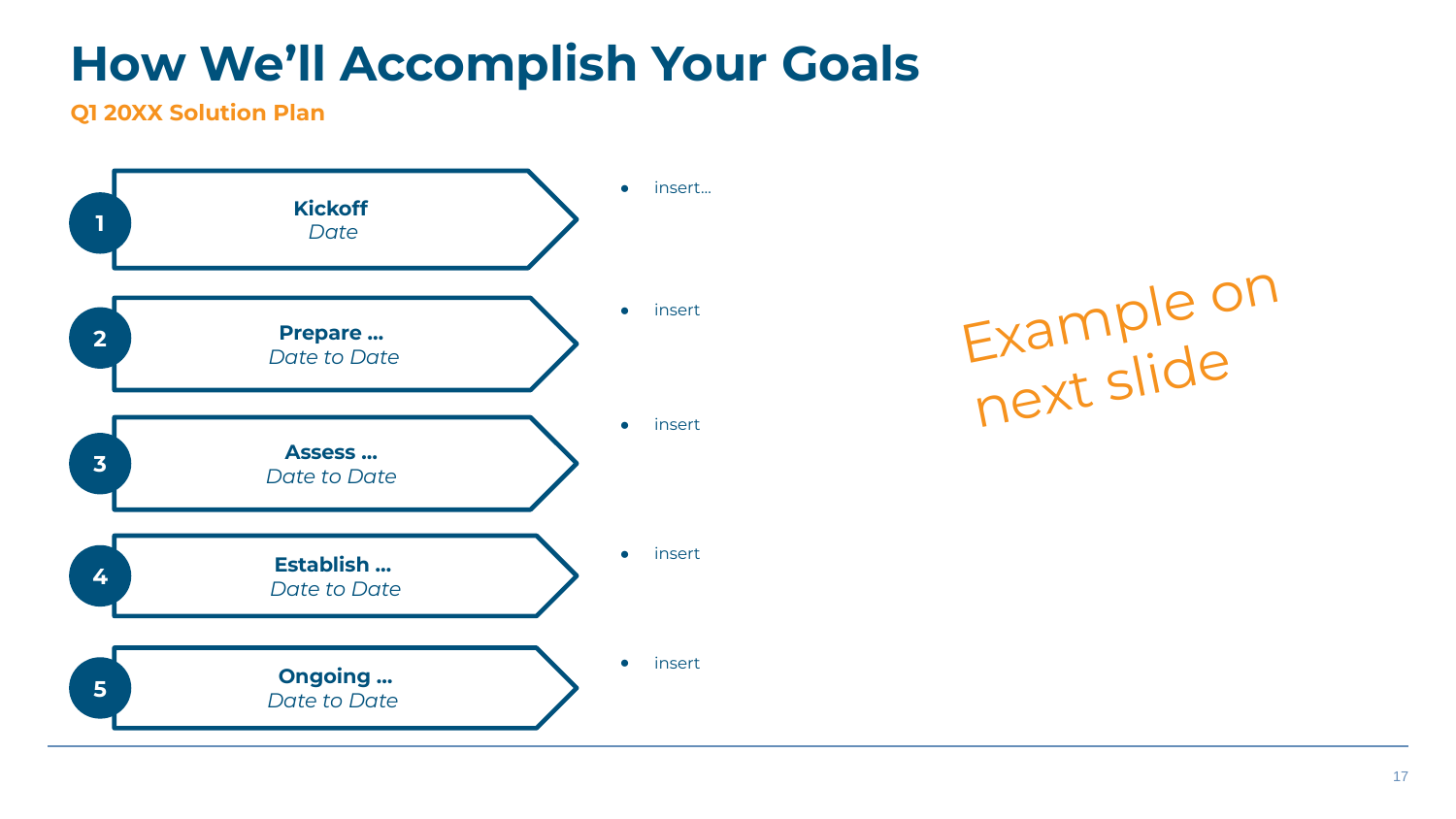

How We’ll Accomplish Your Goals
Q1 20XX Solution Plan

insert…
Kickoff
Date
1
Example on next slide
insert
Prepare …
Date to Date
2
insert
Assess …
Date to Date
3
insert
Establish …
Date to Date
4
insert
Ongoing …
Date to Date
5